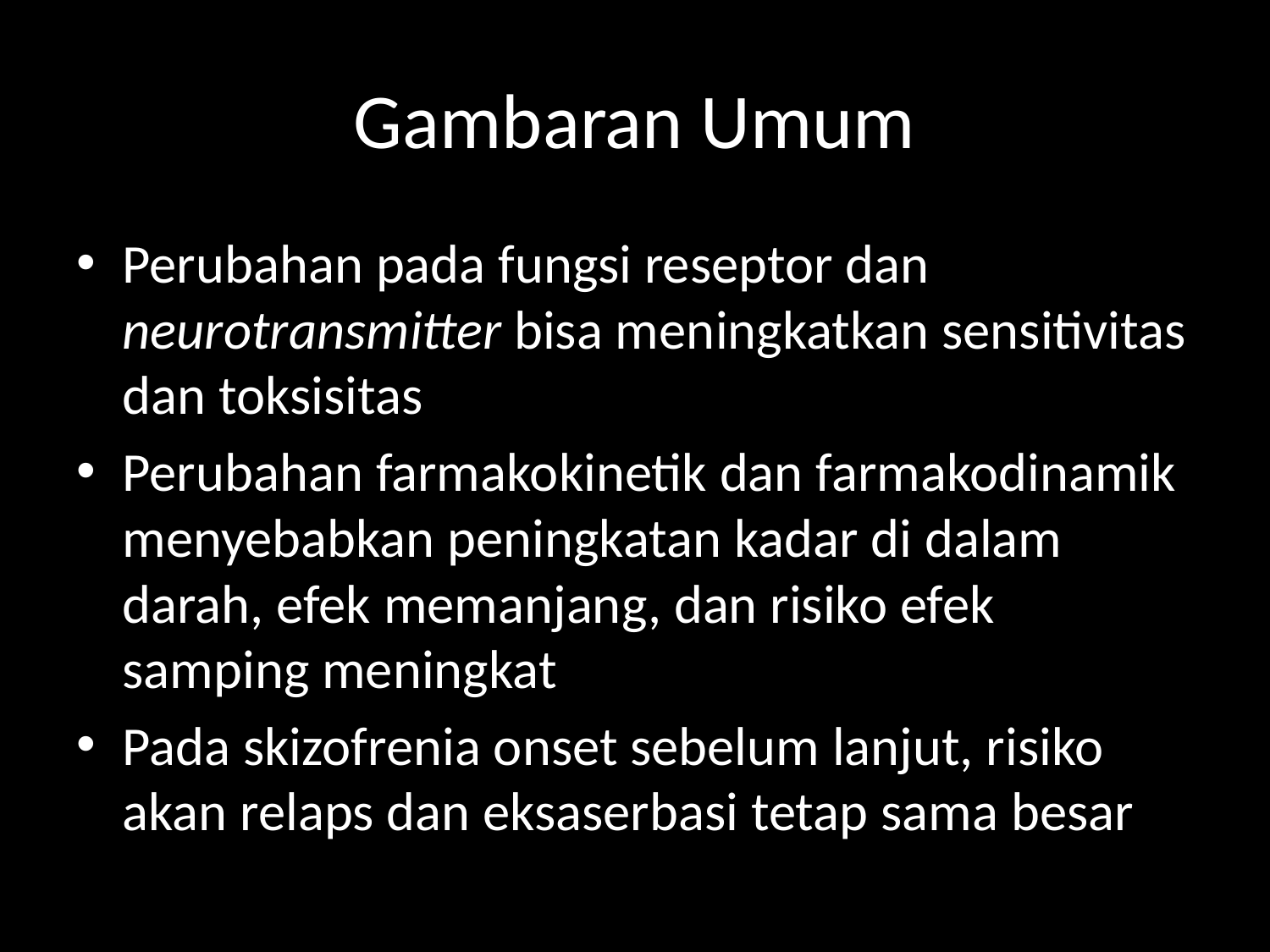

# Gambaran Umum
Perubahan pada fungsi reseptor dan neurotransmitter bisa meningkatkan sensitivitas dan toksisitas
Perubahan farmakokinetik dan farmakodinamik menyebabkan peningkatan kadar di dalam darah, efek memanjang, dan risiko efek samping meningkat
Pada skizofrenia onset sebelum lanjut, risiko akan relaps dan eksaserbasi tetap sama besar